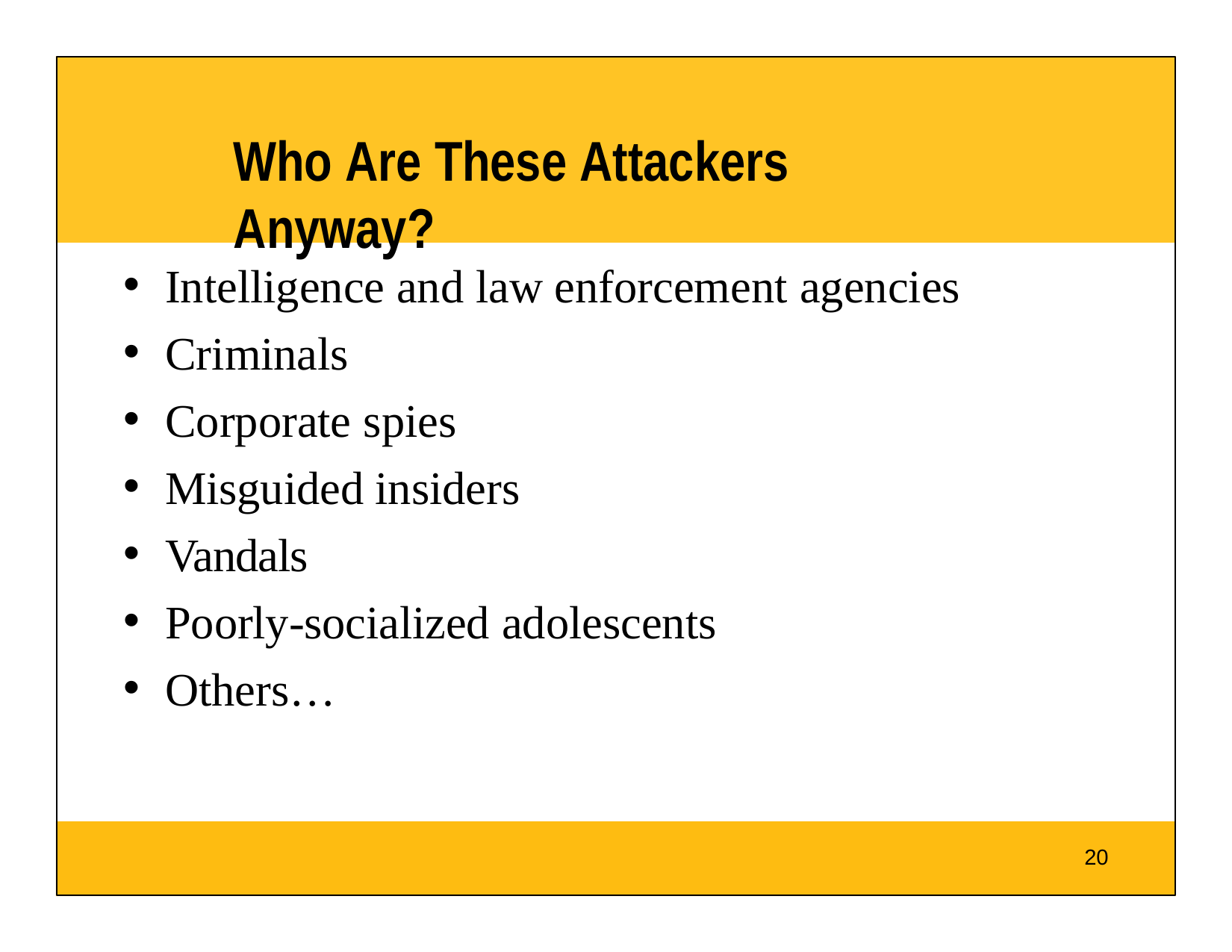

# Who Are These Attackers Anyway?
Intelligence and law enforcement agencies
Criminals
Corporate spies
Misguided insiders
Vandals
Poorly-socialized adolescents
Others…
20